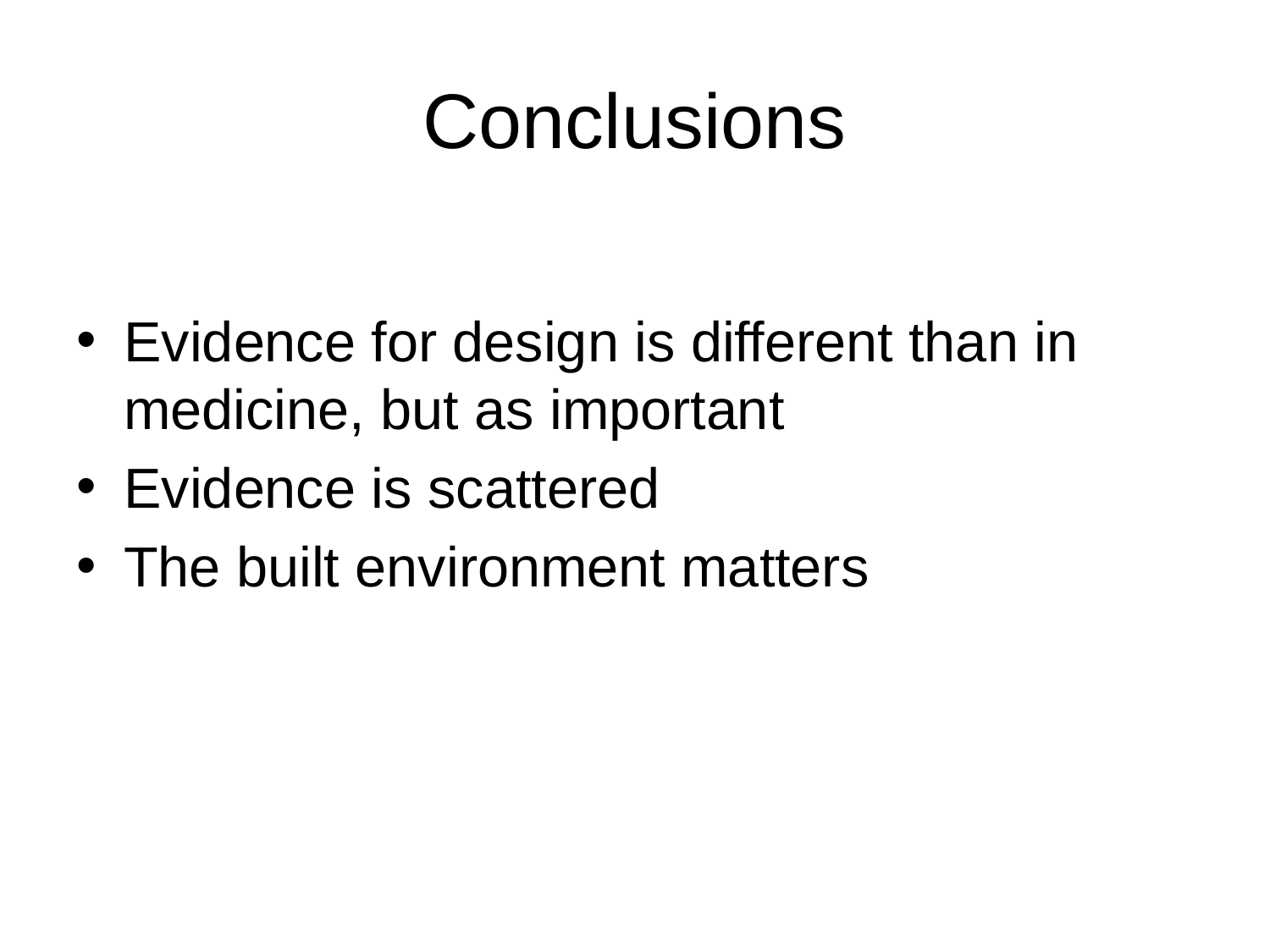

# Conclusions
Evidence for design is different than in medicine, but as important
Evidence is scattered
The built environment matters